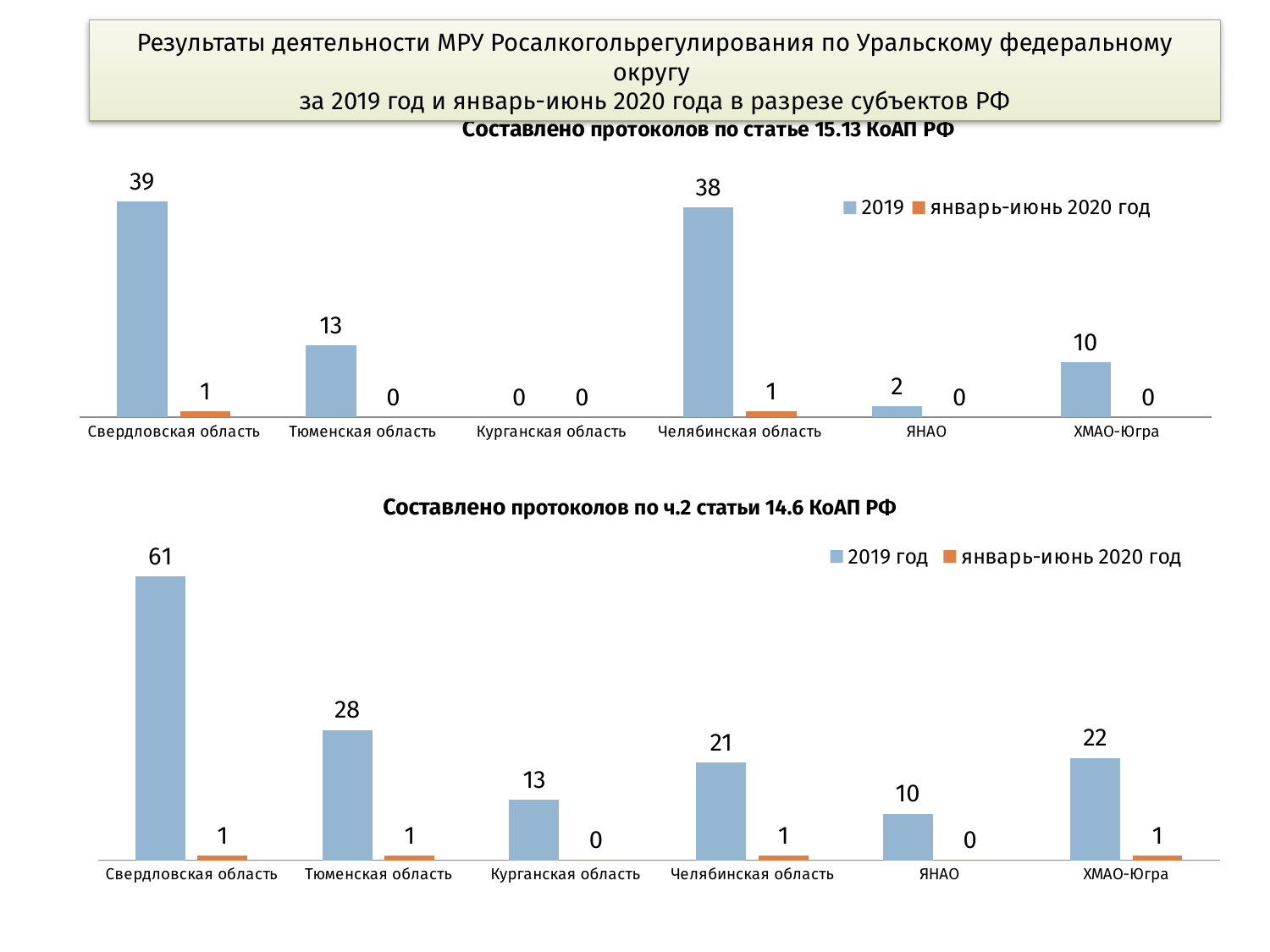

Результаты деятельности МРУ Росалкогольрегулирования по Уральскому федеральному округу
за 2019 год и январь-июнь 2020 года в разрезе субъектов РФ

### Chart

| Category | 2019 | январь-июнь 2020 год |
|---|---|---|
| Свердловская область | 39.0 | 1.0 |
| Тюменская область | 13.0 | 0.0 |
| Курганская область | 0.0 | 0.0 |
| Челябинская область | 38.0 | 1.0 |
| ЯНАО  | 2.0 | 0.0 |
| ХМАО-Югра | 10.0 | 0.0 |

### Chart

| Category | 2019 год | январь-июнь 2020 год |
|---|---|---|
| Свердловская область | 61.0 | 1.0 |
| Тюменская область | 28.0 | 1.0 |
| Курганская область | 13.0 | 0.0 |
| Челябинская область | 21.0 | 1.0 |
| ЯНАО | 10.0 | 0.0 |
| ХМАО-Югра | 22.0 | 1.0 |
Составлено протоколов по ч.2 статьи 14.6 КоАП РФ